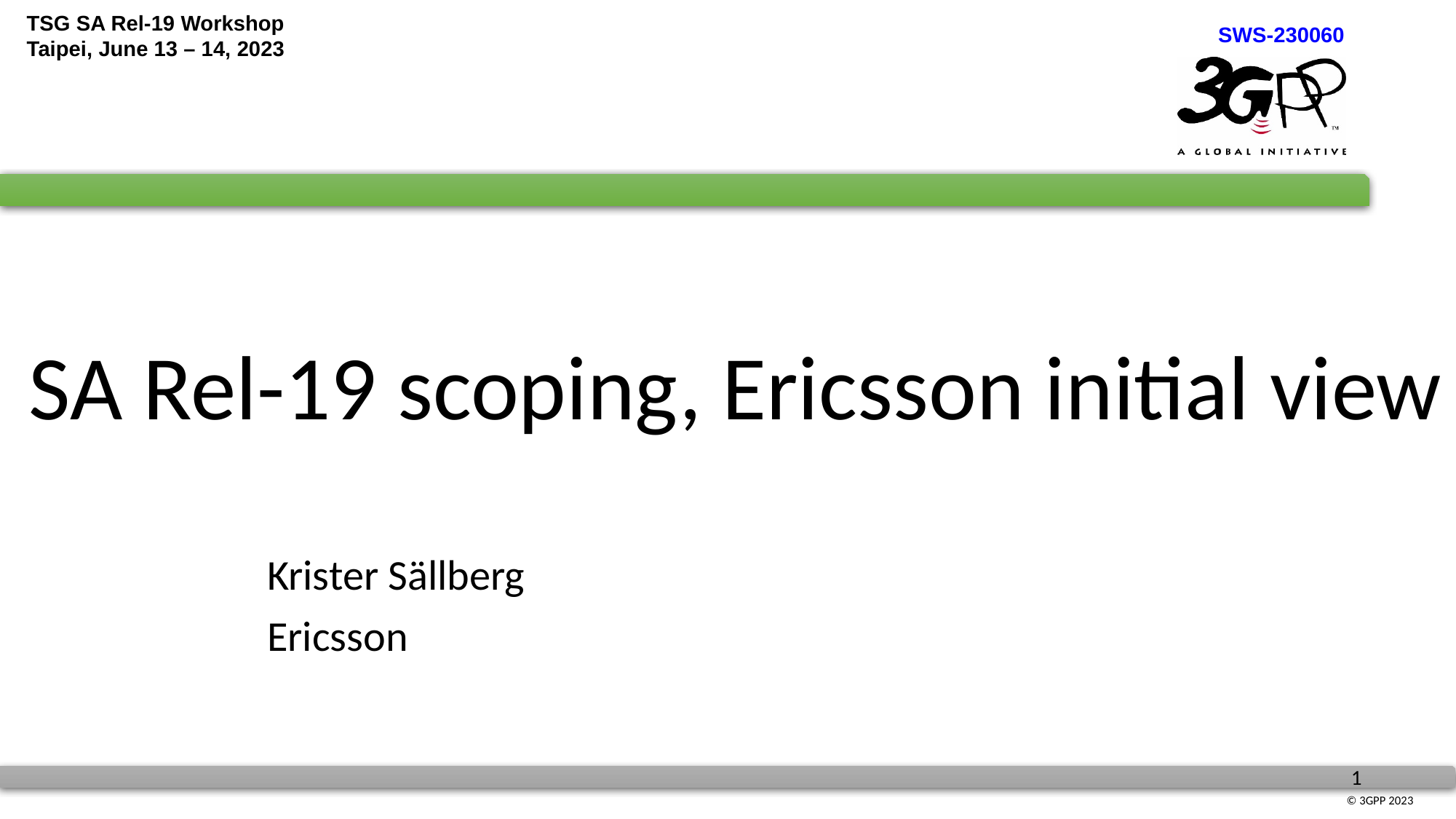

# SA Rel-19 scoping, Ericsson initial view
Krister Sällberg
Ericsson